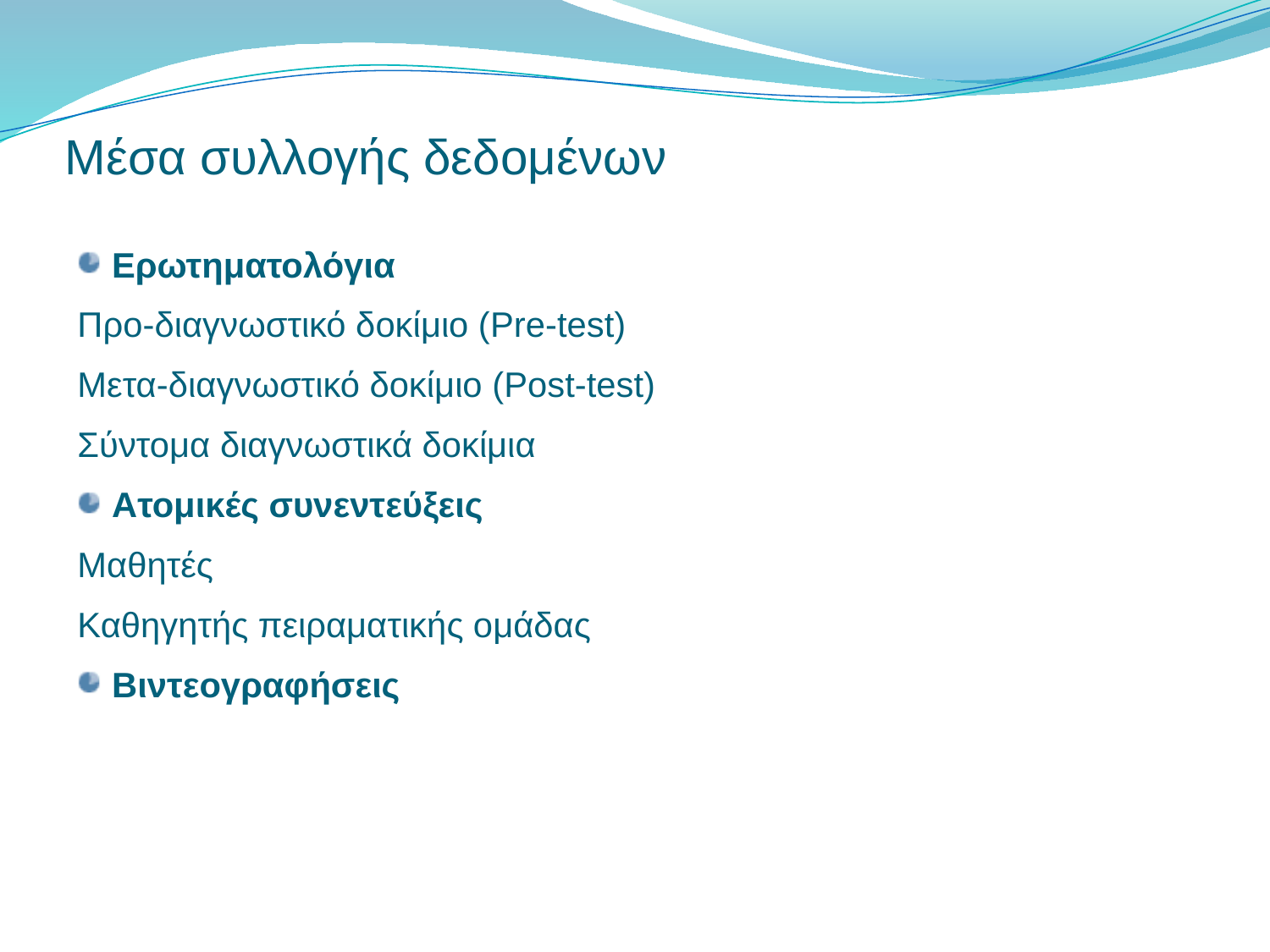

# Μέσα συλλογής δεδομένων
 Ερωτηματολόγια
Προ-διαγνωστικό δοκίμιο (Pre-test)
Μετα-διαγνωστικό δοκίμιο (Post-test)
Σύντομα διαγνωστικά δοκίμια
 Ατομικές συνεντεύξεις
Μαθητές
Καθηγητής πειραματικής ομάδας
 Βιντεογραφήσεις